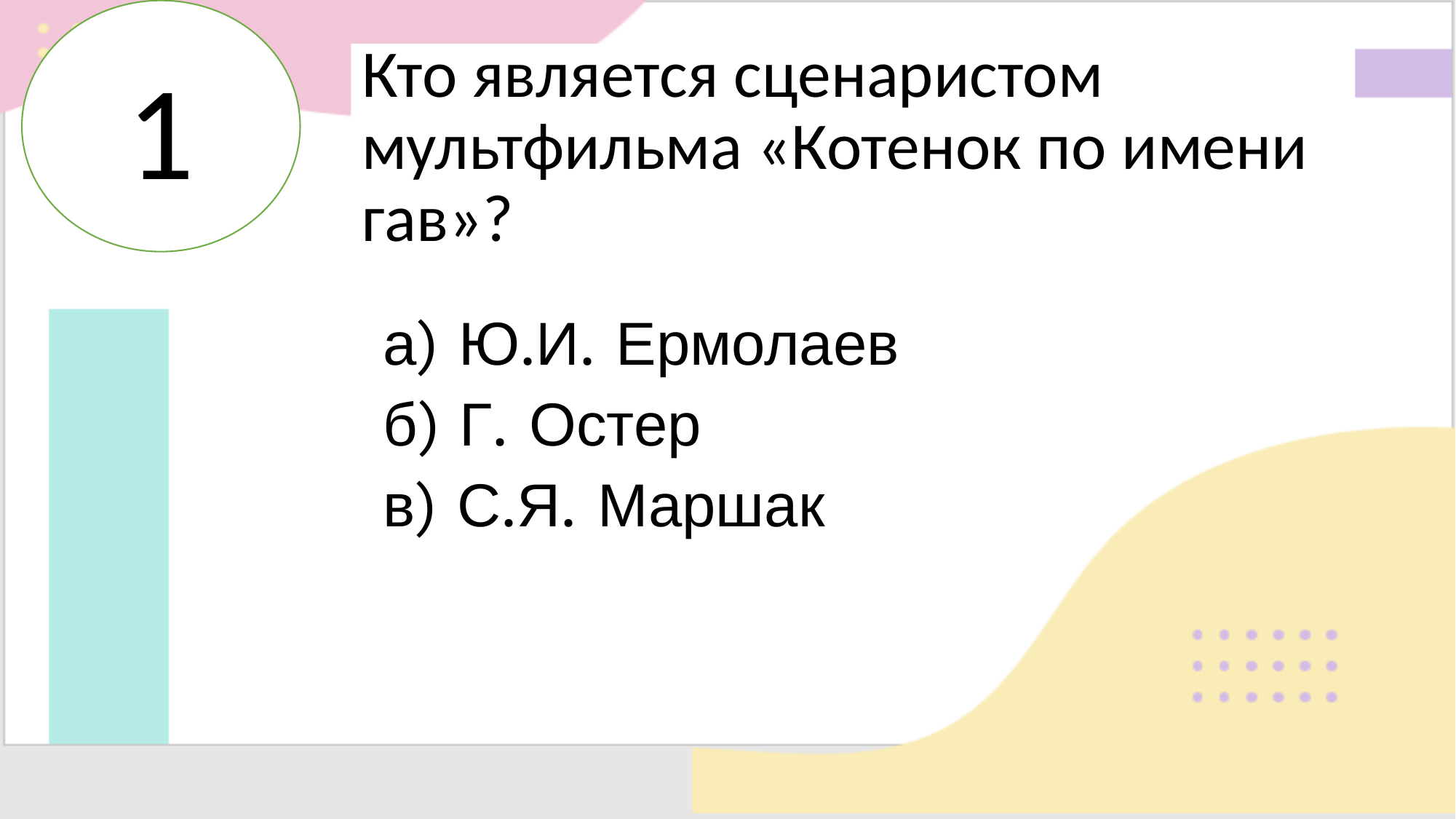

1
# Кто является сценаристом мультфильма «Котенок по имени гав»?
    а) Ю.И. Ермолаев
    б) Г. Остер
    в) С.Я. Маршак